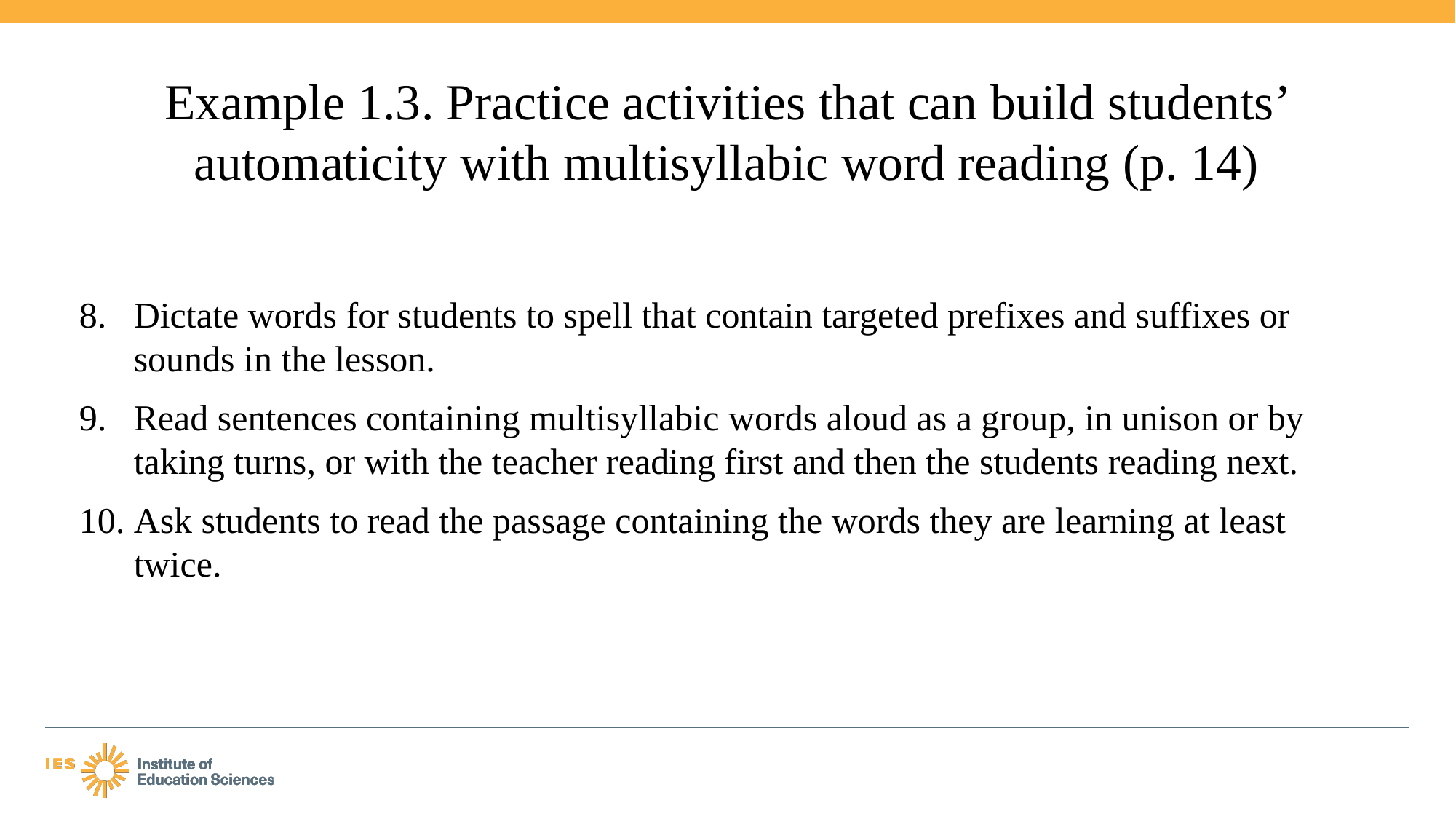

# Example 1.3. Practice activities that can build students’ automaticity with multisyllabic word reading (p. 14)
Dictate words for students to spell that contain targeted prefixes and suffixes or sounds in the lesson.
Read sentences containing multisyllabic words aloud as a group, in unison or by taking turns, or with the teacher reading first and then the students reading next.
Ask students to read the passage containing the words they are learning at least twice.